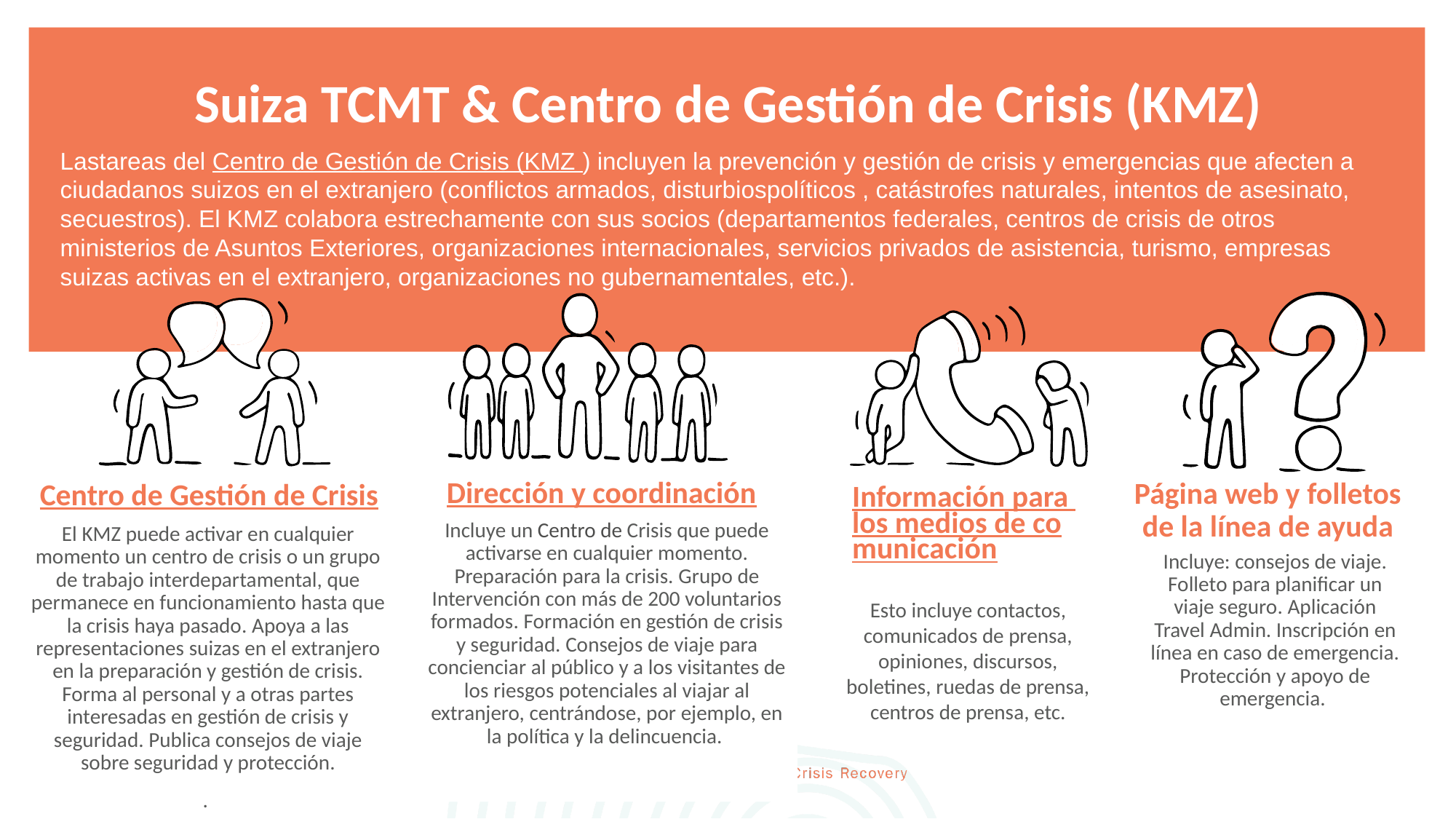

Suiza TCMT & Centro de Gestión de Crisis (KMZ)
Lastareas del Centro de Gestión de Crisis (KMZ ) incluyen la prevención y gestión de crisis y emergencias que afecten a ciudadanos suizos en el extranjero (conflictos armados, disturbiospolíticos , catástrofes naturales, intentos de asesinato, secuestros). El KMZ colabora estrechamente con sus socios (departamentos federales, centros de crisis de otros ministerios de Asuntos Exteriores, organizaciones internacionales, servicios privados de asistencia, turismo, empresas suizas activas en el extranjero, organizaciones no gubernamentales, etc.).

Centro de Gestión de Crisis
Dirección y coordinación
Página web y folletos de la línea de ayuda
Información para los medios de comunicación
Incluye un Centro de Crisis que puede activarse en cualquier momento. Preparación para la crisis. Grupo de Intervención con más de 200 voluntarios formados. Formación en gestión de crisis y seguridad. Consejos de viaje para concienciar al público y a los visitantes de los riesgos potenciales al viajar al extranjero, centrándose, por ejemplo, en la política y la delincuencia.
El KMZ puede activar en cualquier momento un centro de crisis o un grupo de trabajo interdepartamental, que permanece en funcionamiento hasta que la crisis haya pasado. Apoya a las representaciones suizas en el extranjero en la preparación y gestión de crisis. Forma al personal y a otras partes interesadas en gestión de crisis y seguridad. Publica consejos de viaje sobre seguridad y protección.
.
Incluye: consejos de viaje. Folleto para planificar un viaje seguro. Aplicación Travel Admin. Inscripción en línea en caso de emergencia. Protección y apoyo de emergencia.
Esto incluye contactos, comunicados de prensa, opiniones, discursos, boletines, ruedas de prensa, centros de prensa, etc.